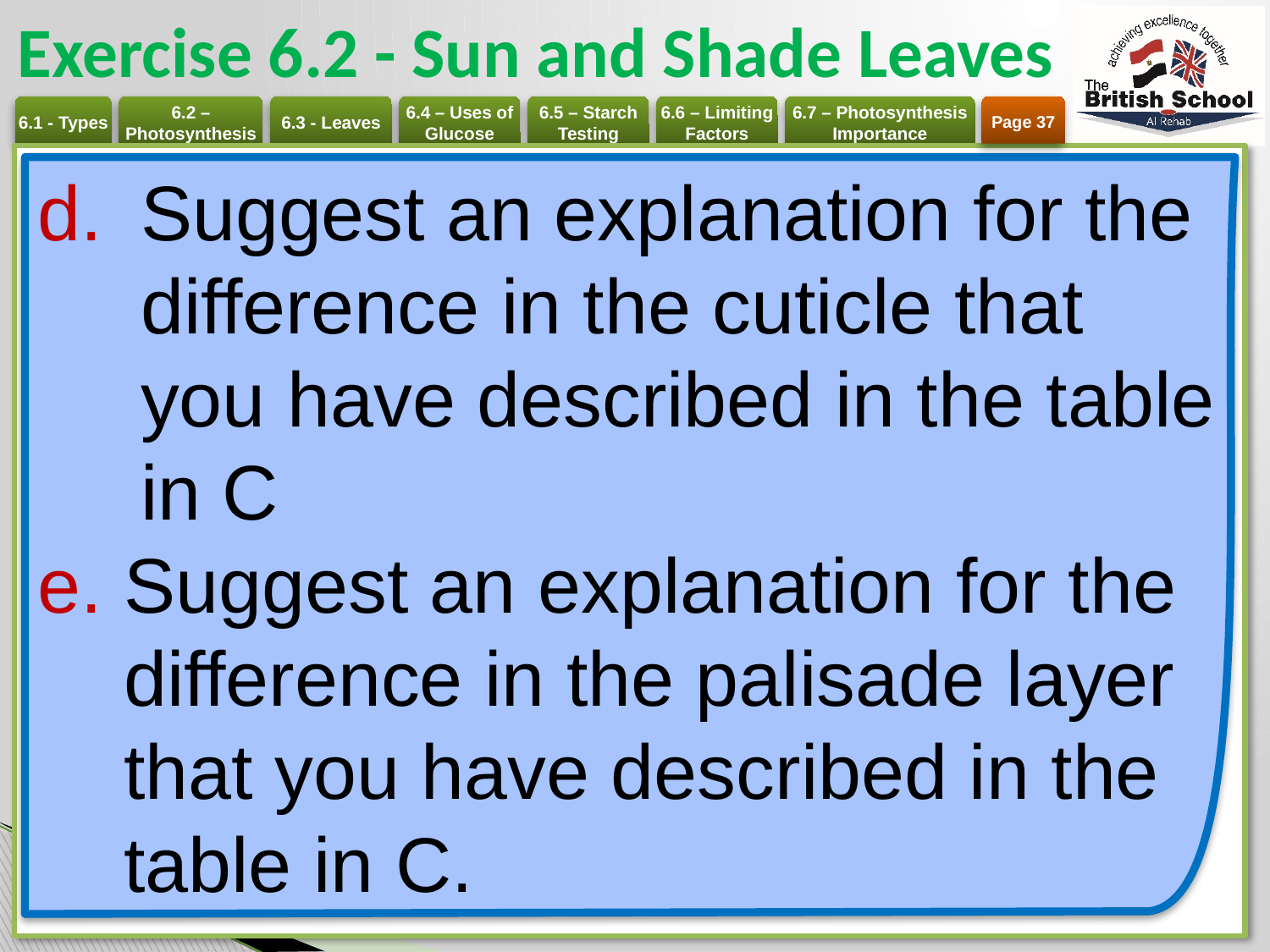

# Exercise 6.2 - Sun and Shade Leaves
Page 37
Suggest an explanation for the difference in the cuticle that you have described in the table in C
Suggest an explanation for the difference in the palisade layer that you have described in the table in C.